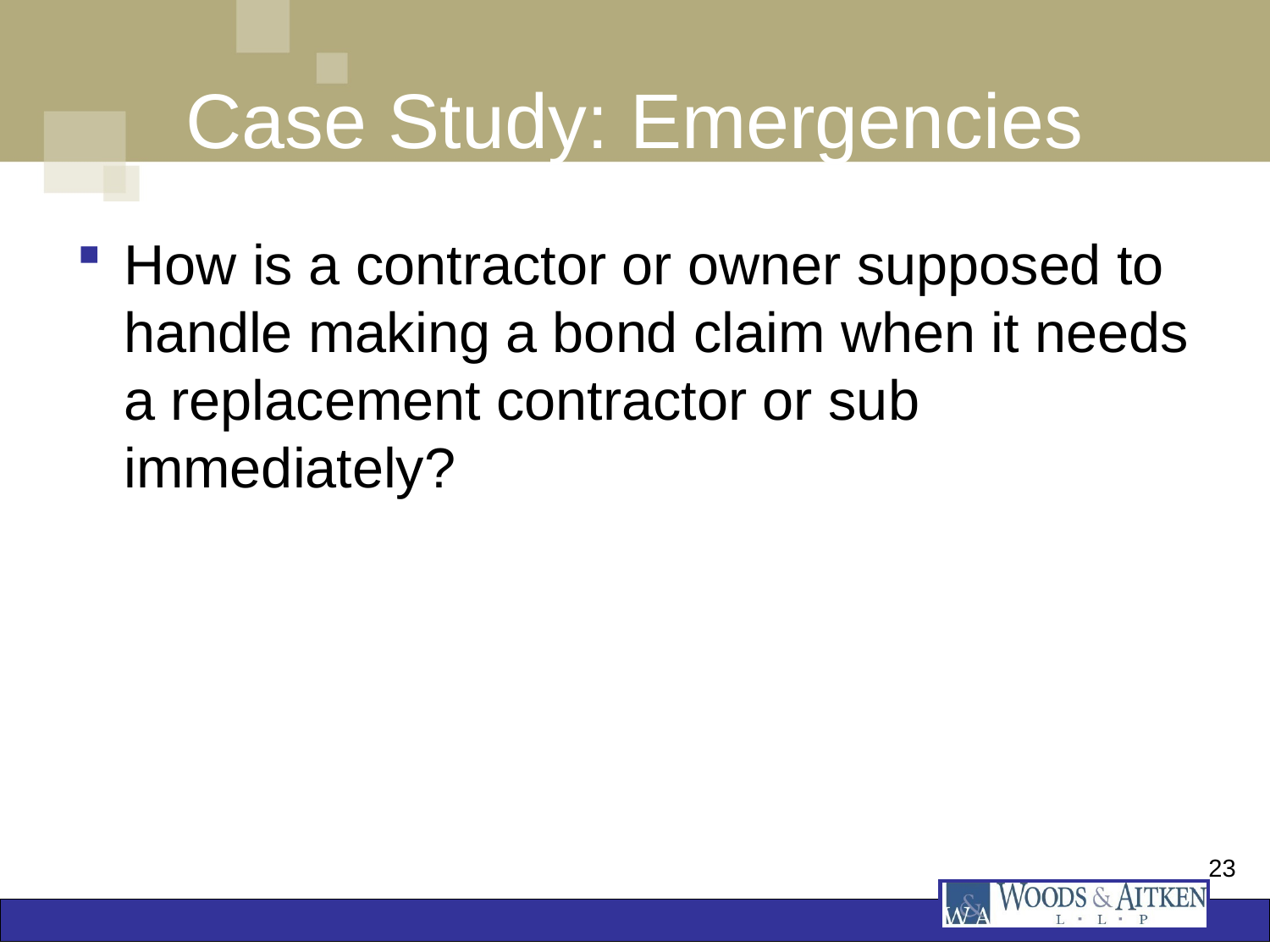

# Case Study: Emergencies
How is a contractor or owner supposed to handle making a bond claim when it needs a replacement contractor or sub immediately?
23